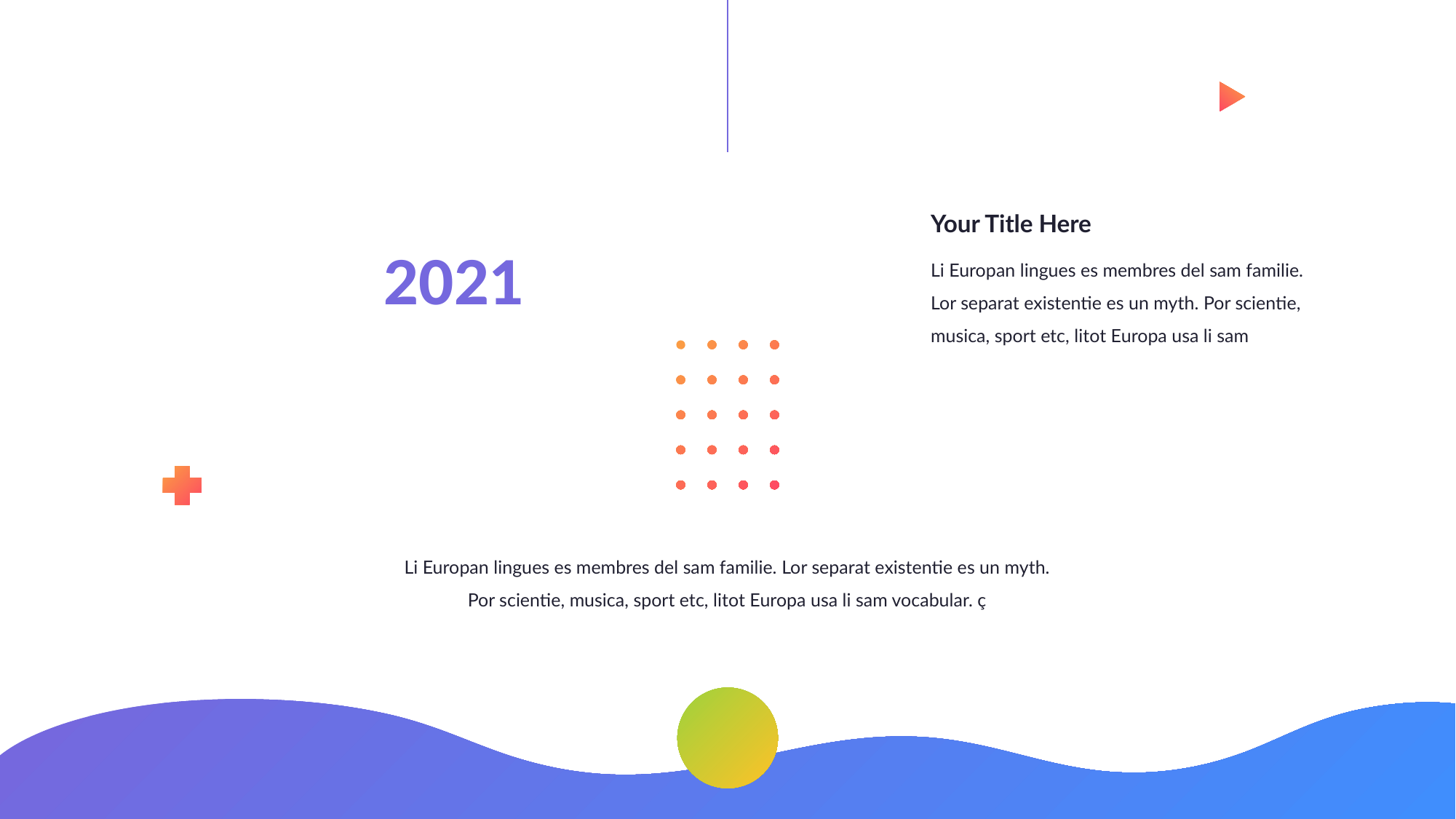

Your Title Here
2021
Li Europan lingues es membres del sam familie. Lor separat existentie es un myth. Por scientie, musica, sport etc, litot Europa usa li sam

Li Europan lingues es membres del sam familie. Lor separat existentie es un myth. Por scientie, musica, sport etc, litot Europa usa li sam vocabular. ç